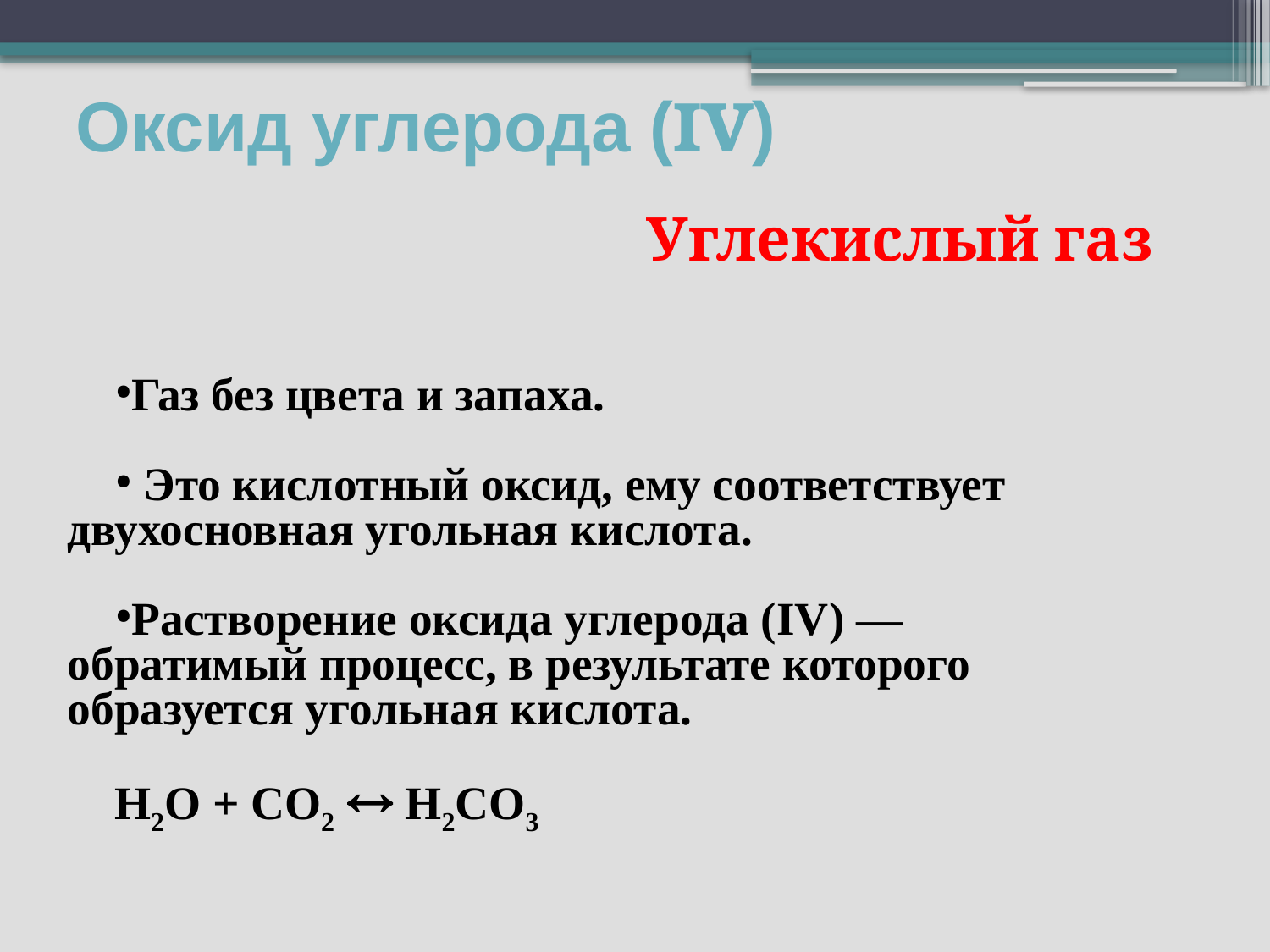

# Оксид углерода (IV)
Углекислый газ

Газ без цвета и запаха.

 Это кислотный оксид, ему соответствует двухосновная угольная кислота.

Растворение оксида углерода (IV) — обратимый процесс, в результате которого образуется угольная кислота.

H2O + CO2 ↔ H2CO3